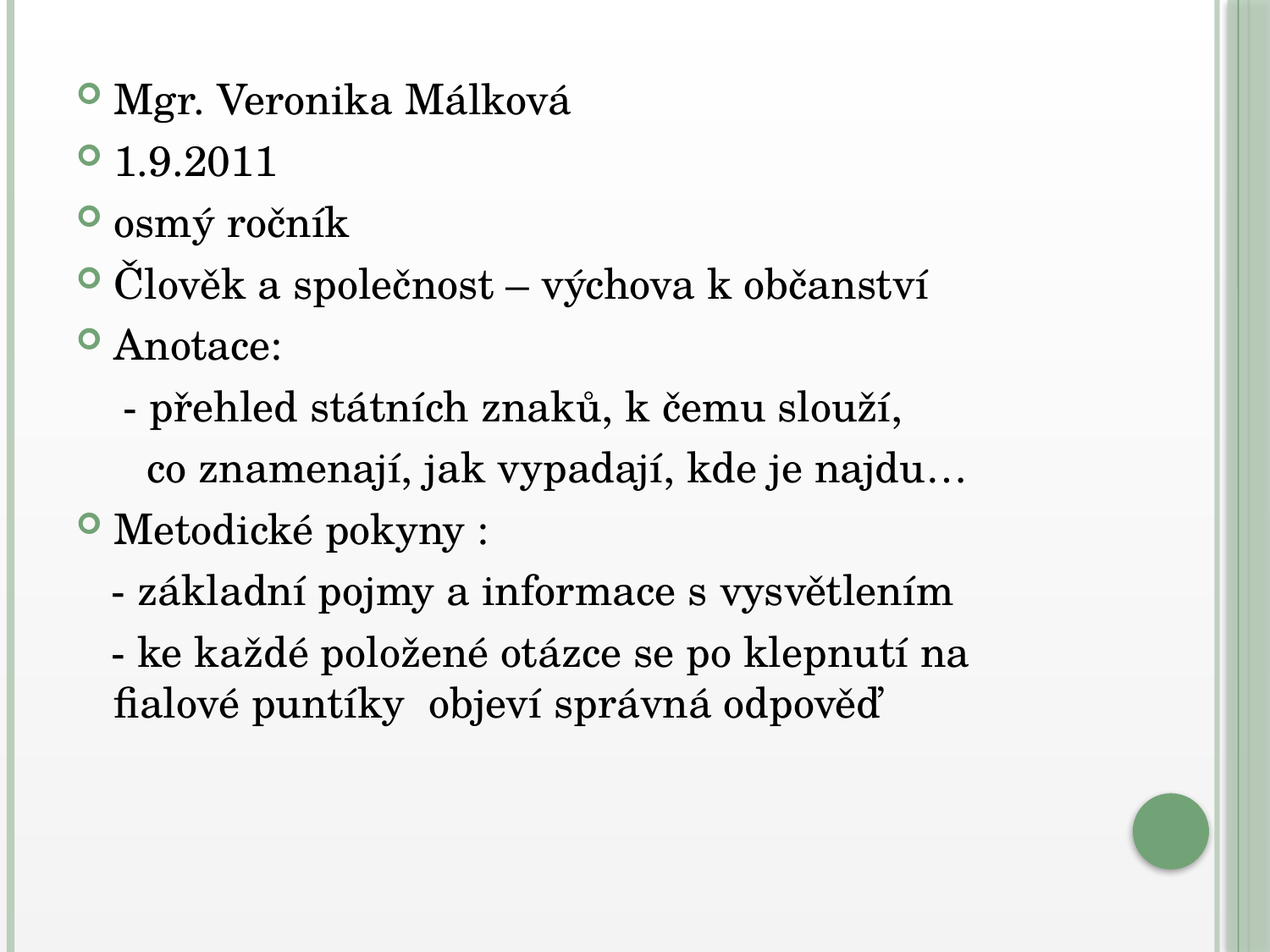

Mgr. Veronika Málková
1.9.2011
osmý ročník
Člověk a společnost – výchova k občanství
Anotace:
    - přehled státních znaků, k čemu slouží,
      co znamenají, jak vypadají, kde je najdu…
Metodické pokyny :
   - základní pojmy a informace s vysvětlením
   - ke každé položené otázce se po klepnutí na fialové puntíky  objeví správná odpověď